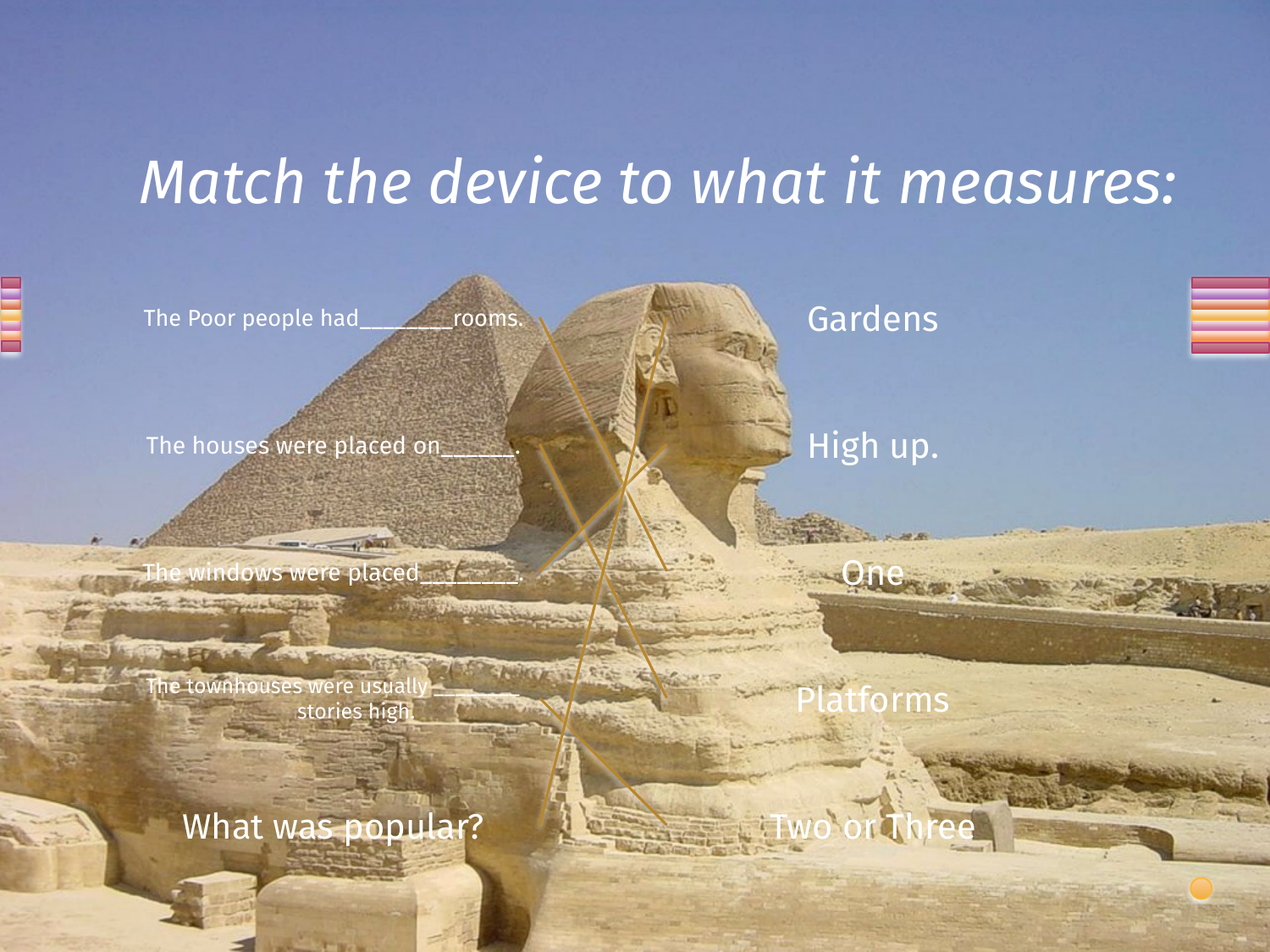

# Match the device to what it measures:
The Poor people had________rooms.
Gardens
The houses were placed on______.
High up.
The windows were placed________.
One
The townhouses were usually ________ stories high.
Platforms
What was popular?
Two or Three